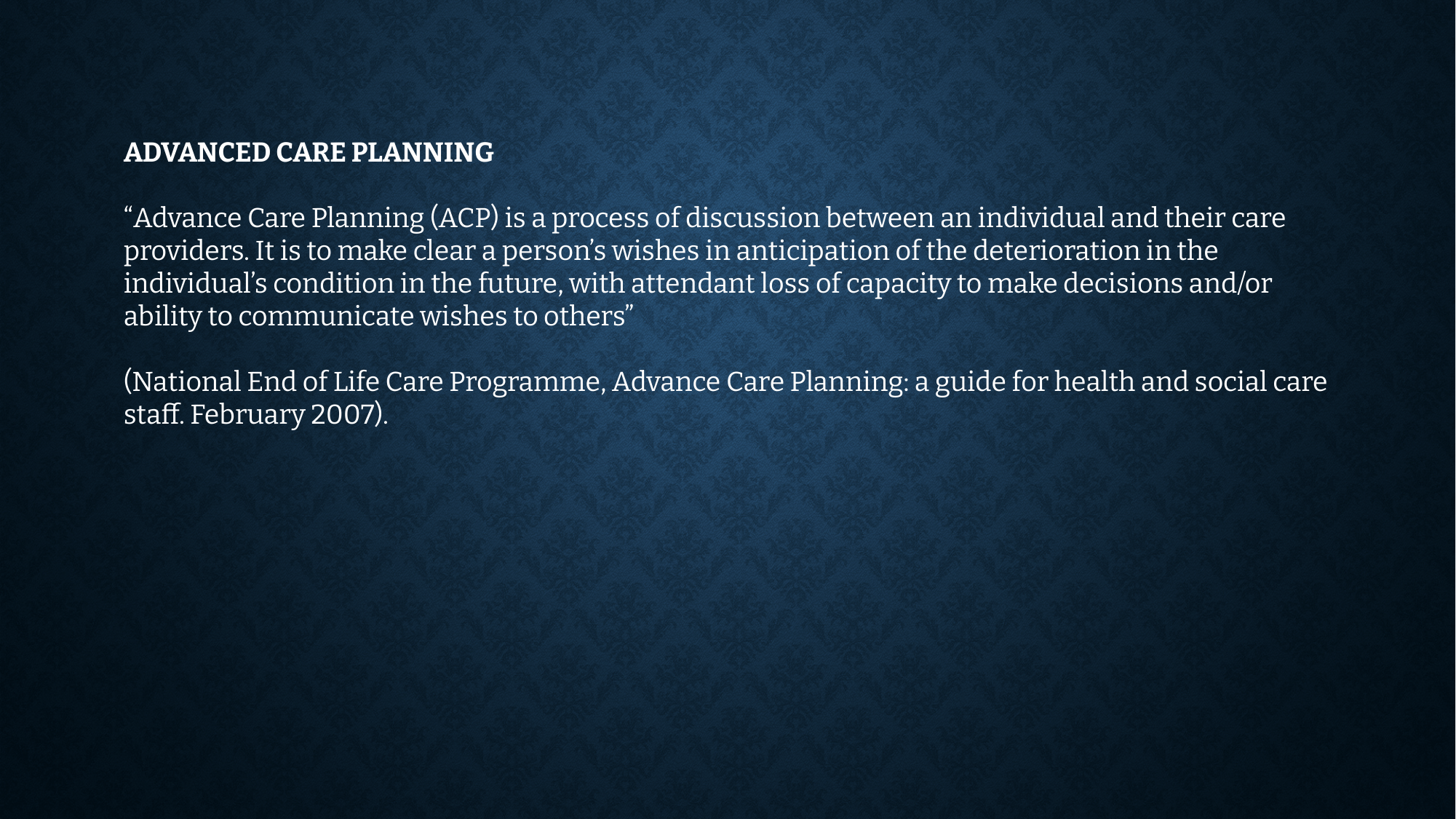

ADVANCED CARE PLANNING

“Advance Care Planning (ACP) is a process of discussion between an individual and their care providers. It is to make clear a person’s wishes in anticipation of the deterioration in the individual’s condition in the future, with attendant loss of capacity to make decisions and/or ability to communicate wishes to others”

(National End of Life Care Programme, Advance Care Planning: a guide for health and social care staff. February 2007).